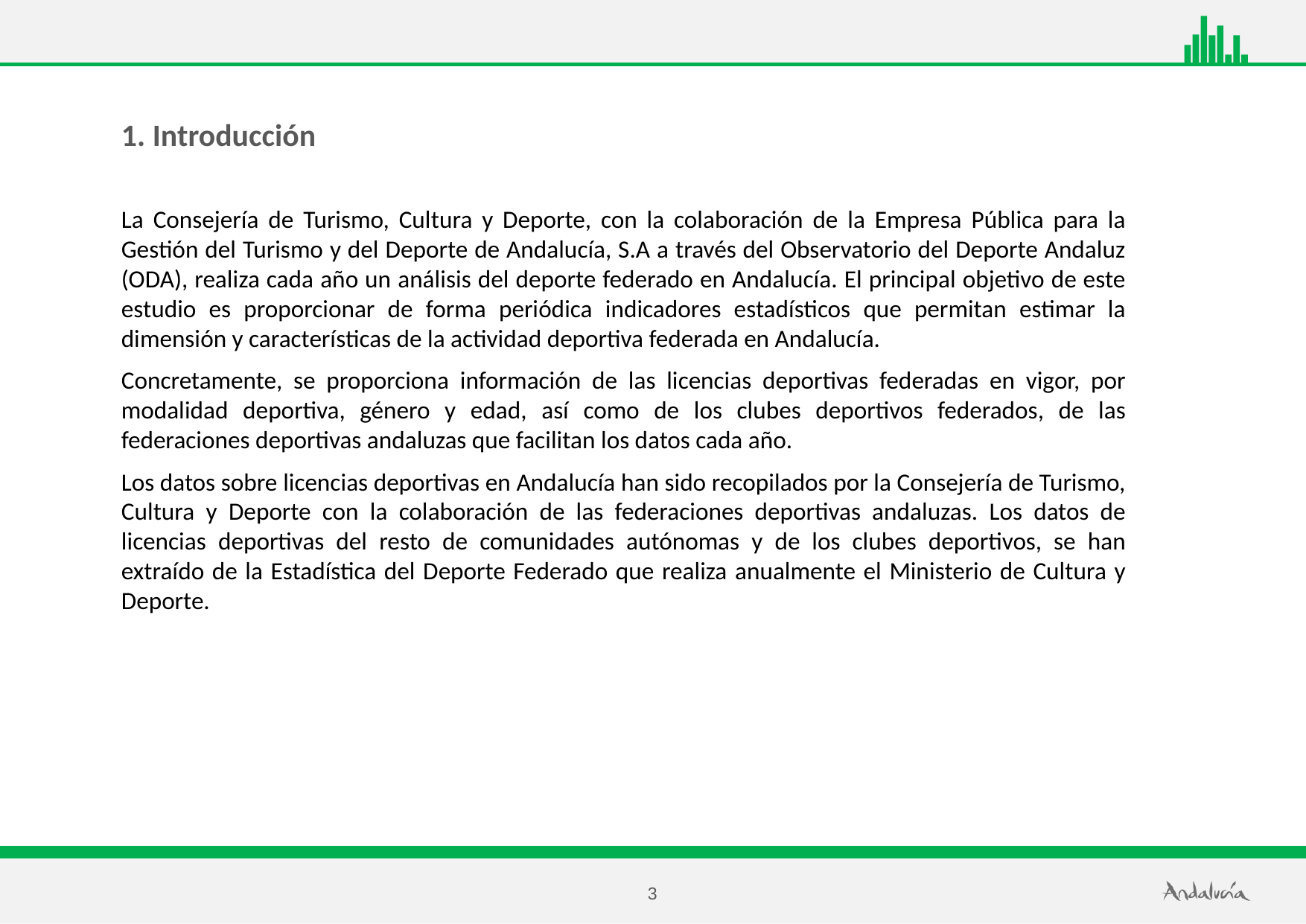

1. Introducción
La Consejería de Turismo, Cultura y Deporte, con la colaboración de la Empresa Pública para la Gestión del Turismo y del Deporte de Andalucía, S.A a través del Observatorio del Deporte Andaluz (ODA), realiza cada año un análisis del deporte federado en Andalucía. El principal objetivo de este estudio es proporcionar de forma periódica indicadores estadísticos que permitan estimar la dimensión y características de la actividad deportiva federada en Andalucía.
Concretamente, se proporciona información de las licencias deportivas federadas en vigor, por modalidad deportiva, género y edad, así como de los clubes deportivos federados, de las federaciones deportivas andaluzas que facilitan los datos cada año.
Los datos sobre licencias deportivas en Andalucía han sido recopilados por la Consejería de Turismo, Cultura y Deporte con la colaboración de las federaciones deportivas andaluzas. Los datos de licencias deportivas del resto de comunidades autónomas y de los clubes deportivos, se han extraído de la Estadística del Deporte Federado que realiza anualmente el Ministerio de Cultura y Deporte.